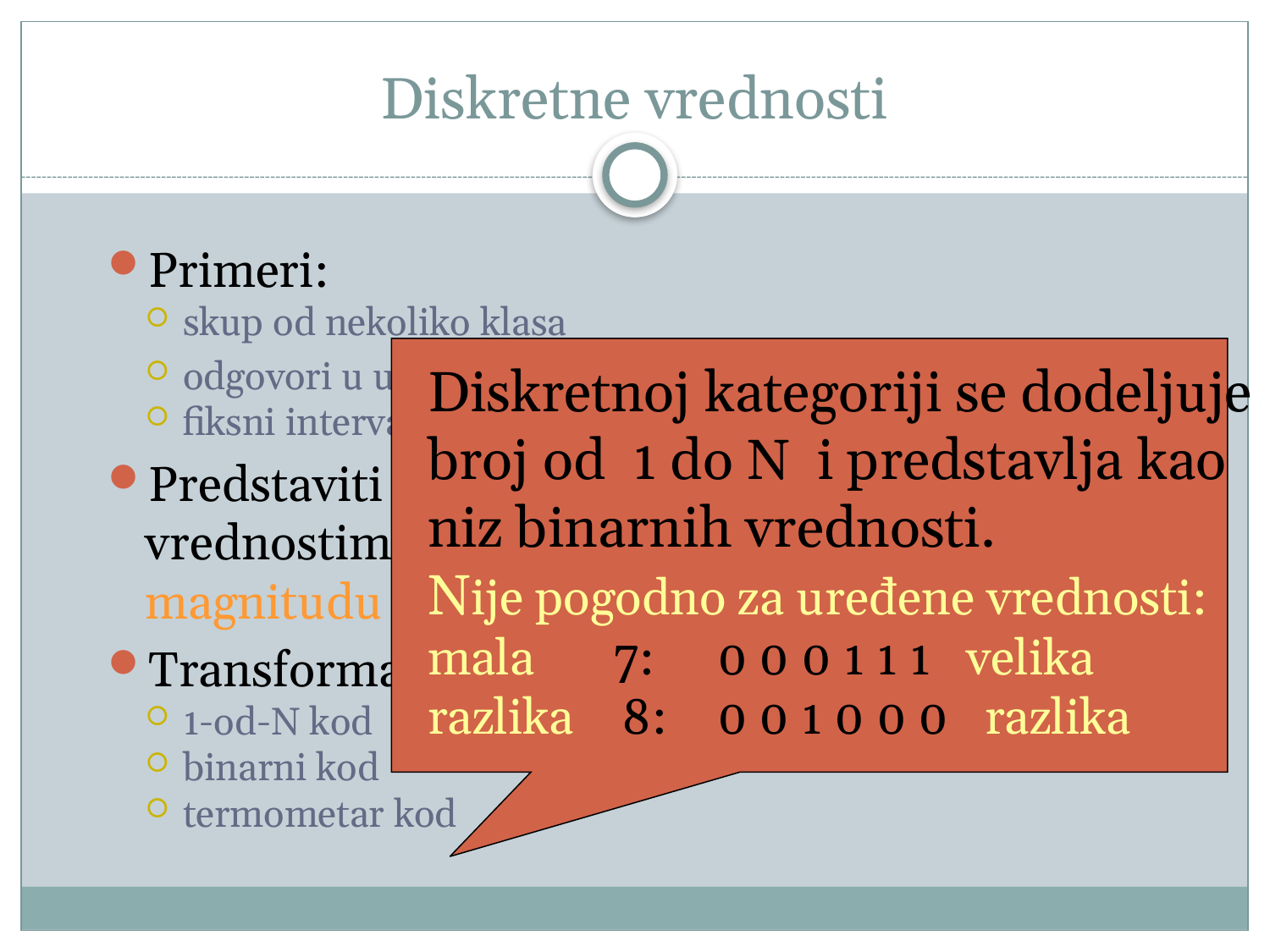

# Diskretne vrednosti
Primeri:
skup od nekoliko klasa
odgovori u upitnicima (A, B,C,D)
fiksni interval celobrojnih vrednosti
Predstaviti ulaze tako da NM uoči razlike u vrednostima i  da može da izračuna relativnu magnitudu razlika.
Transformacije:
1-od-N kod
binarni kod
termometar kod

Diskretnoj kategoriji se dodeljuje
broj od  1 do N  i predstavlja kao
niz binarnih vrednosti.
Nije pogodno za uređene vrednosti:
mala	     7:	   0 0 0 1 1 1   velika
razlika    8:	   0 0 1 0 0 0   razlika